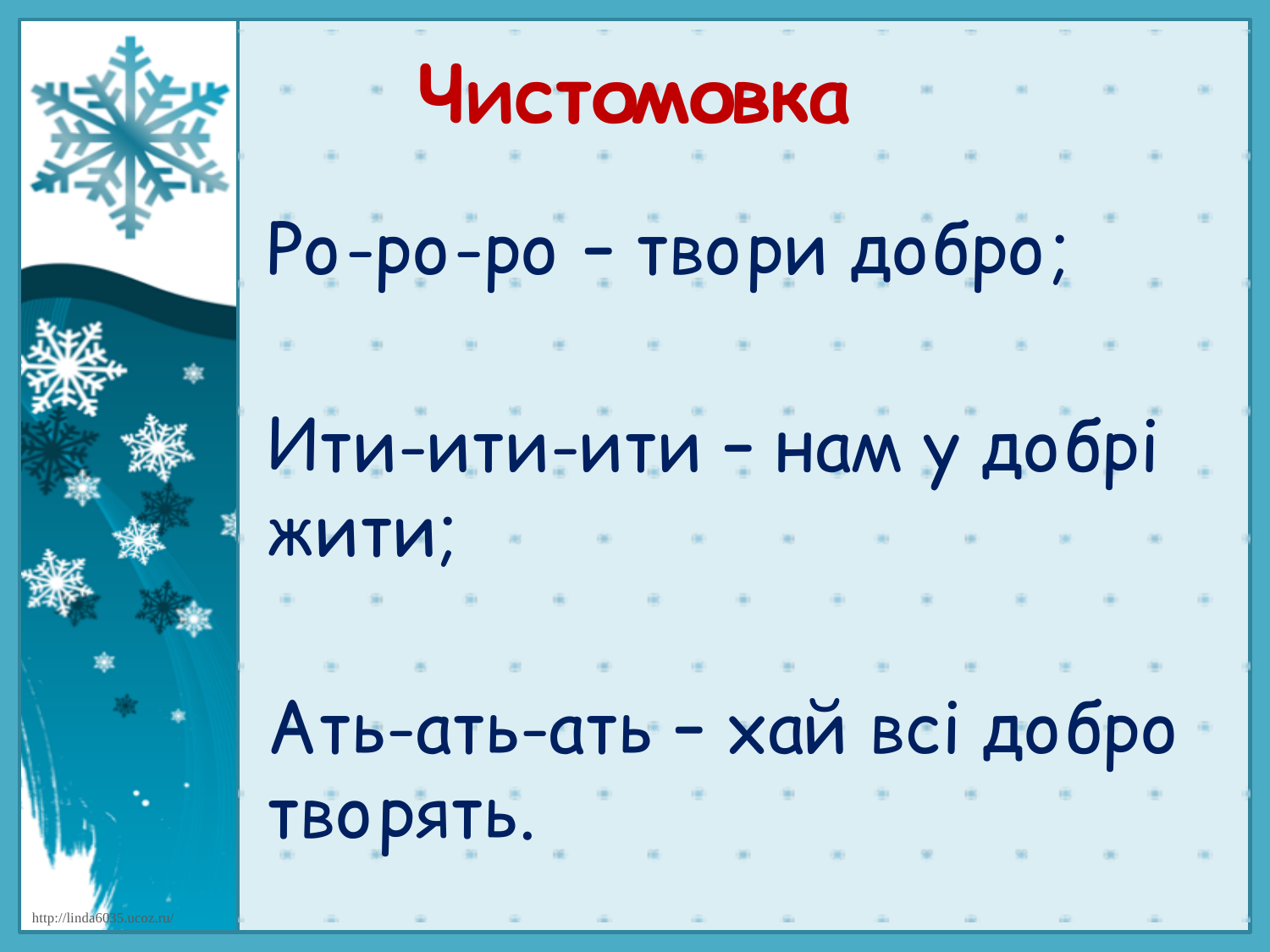

# Чистомовка
Ро-ро-ро – твори добро;

Ити-ити-ити – нам у добрі жити;

Ать-ать-ать – хай всі добро творять.